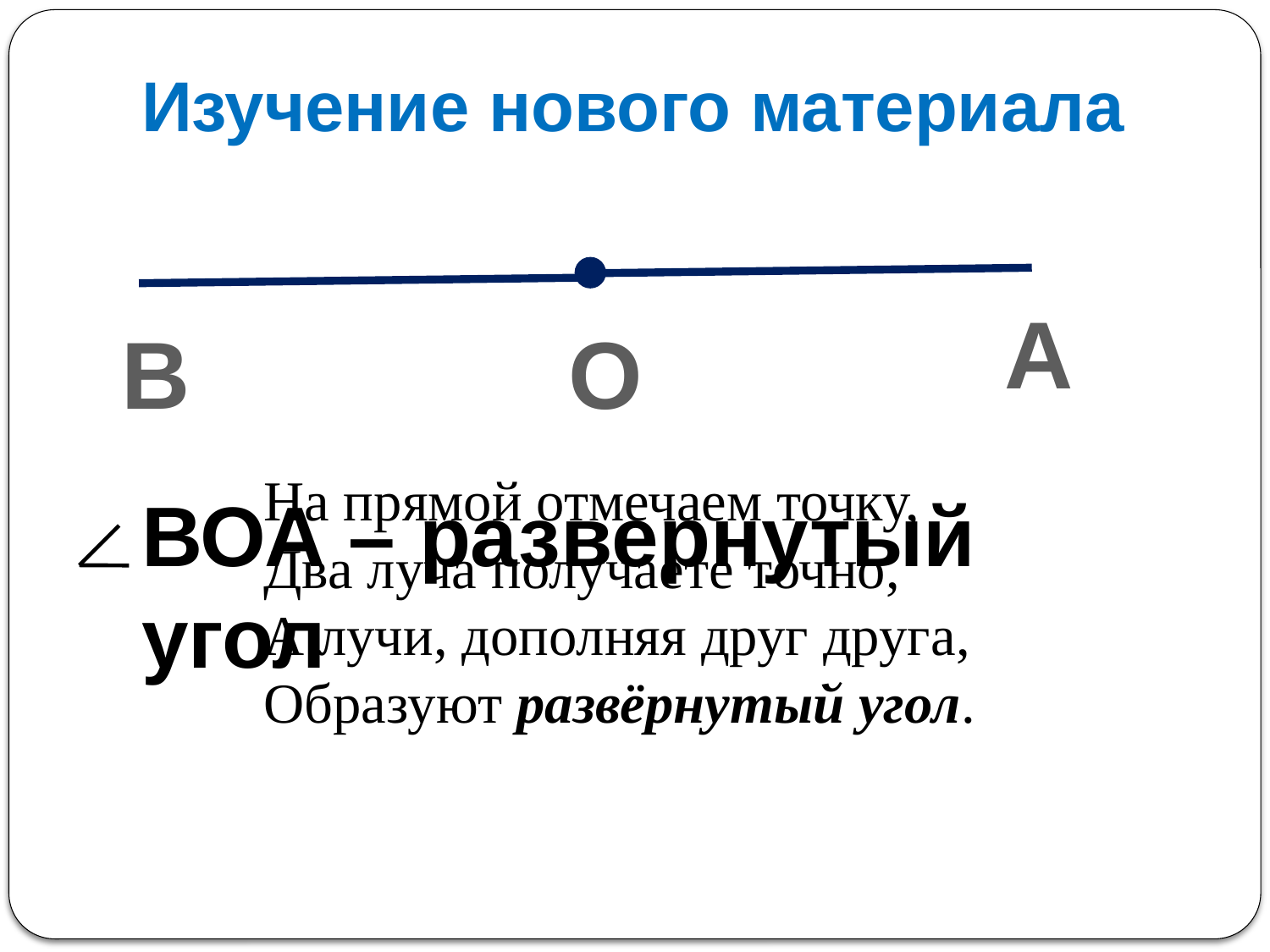

# Изучение нового материала

А
В
О
На прямой отмечаем точку,
Два луча получаете точно,
А лучи, дополняя друг друга,
Образуют развёрнутый угол.
ВОА – развернутый угол